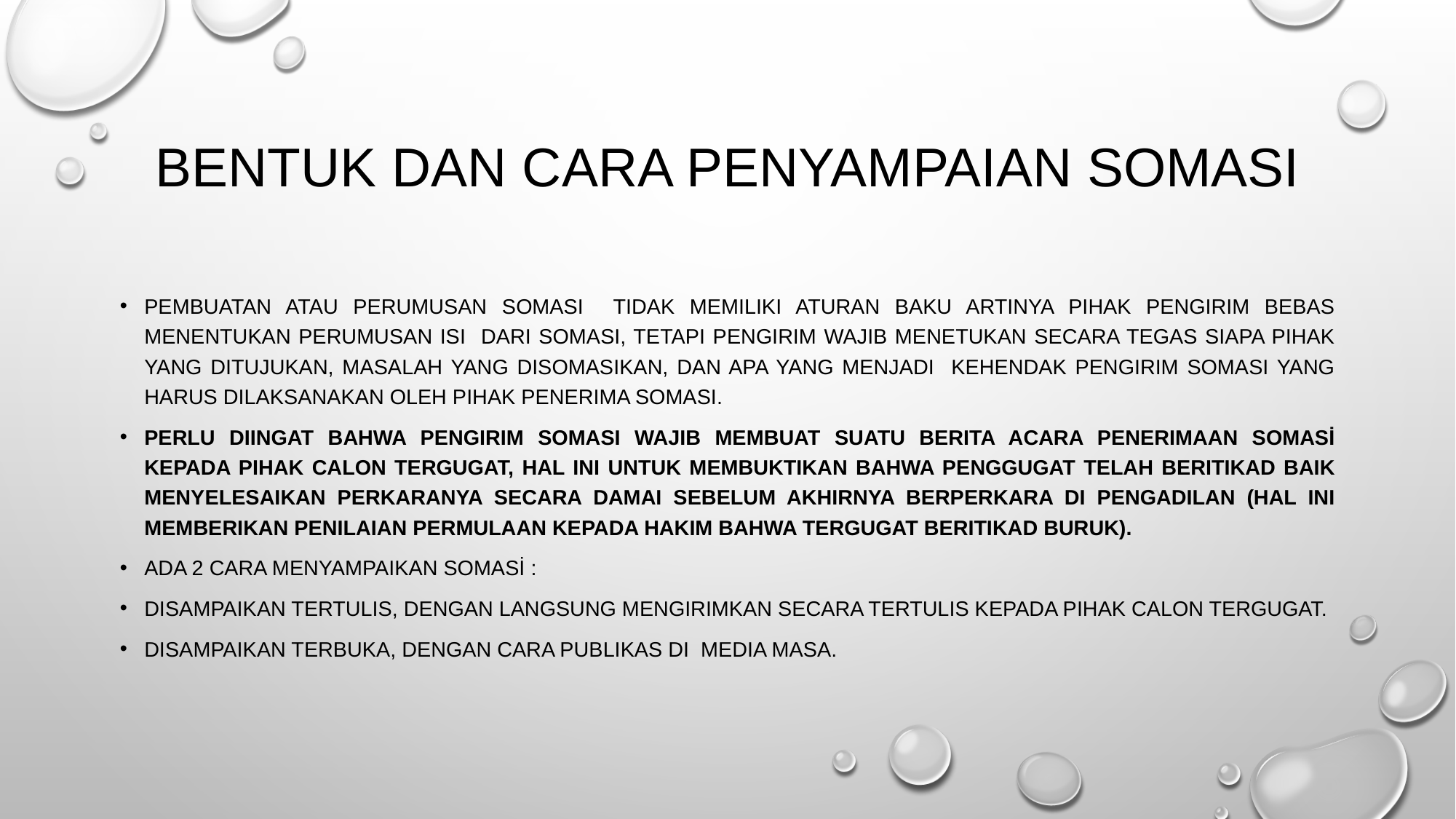

# Bentuk dan Cara penyampaian somasi
Pembuatan atau perumusan somaSI  tIdak memIlIKI aturan baku artInya PIhak pengIRIm bebas menentukan perumusan IsI  daRI somaSI, tetapI pengIrIm wajIb menetukan secara tegas sIapa pIhak yang dItujukan, masalah yang dIsomasIkan, dan apa yang menjaDI  kehendak pengIrIm somasI yang harus dIlaksanakan oleh pIhak penerIma somasI.
Perlu dIIngat bahwa pengIrIm somasI wajIb membuat suatu berIta acara penerImaan somasi kepada pIhak calon tergugat, hal INI untuk membuktIkan bahwa penggugat telah berItIkad baIk menyelesaIkan perkaranya secara damaI sebelum akhIrnya berperkara dI pengadIlan (hal InI memberIkan penIlaIan permulaan kepada hakIm bahwa tergugat berItIkad buruk).
Ada 2 cara menyampaIkan somasi :
DIsampaIkan tertulIs, dengan langsung mengIrImkan secara tertulIs kepada pIhak calon tergugat.
DIsampaIkan terbuka, dengan cara publIkas dI  medIa masa.